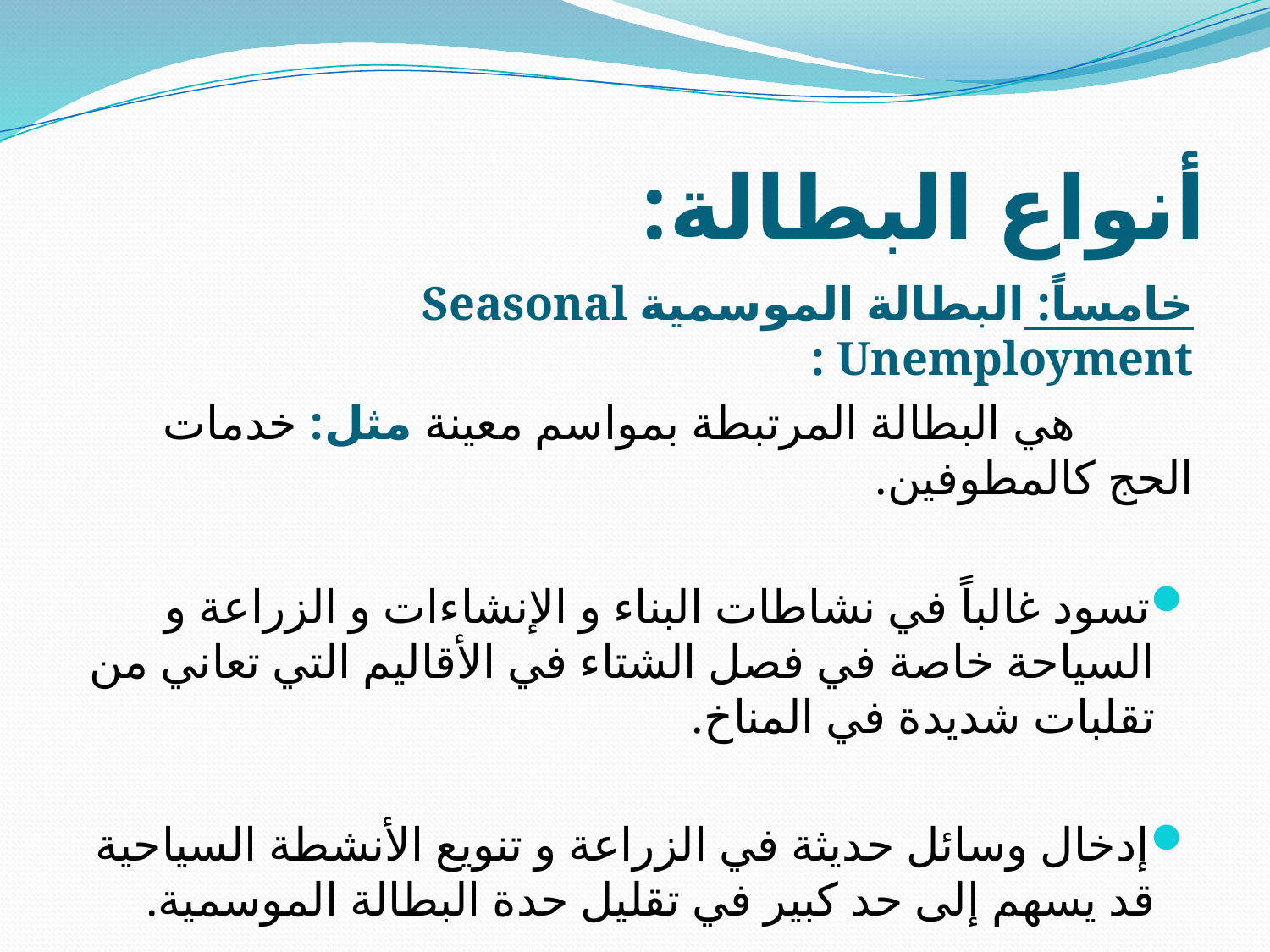

# أنواع البطالة:
خامساً: البطالة الموسمية Seasonal Unemployment :
          هي البطالة المرتبطة بمواسم معينة مثل: خدمات الحج كالمطوفين.

تسود غالباً في نشاطات البناء و الإنشاءات و الزراعة و السياحة خاصة في فصل الشتاء في الأقاليم التي تعاني من تقلبات شديدة في المناخ.

إدخال وسائل حديثة في الزراعة و تنويع الأنشطة السياحية قد يسهم إلى حد كبير في تقليل حدة البطالة الموسمية.